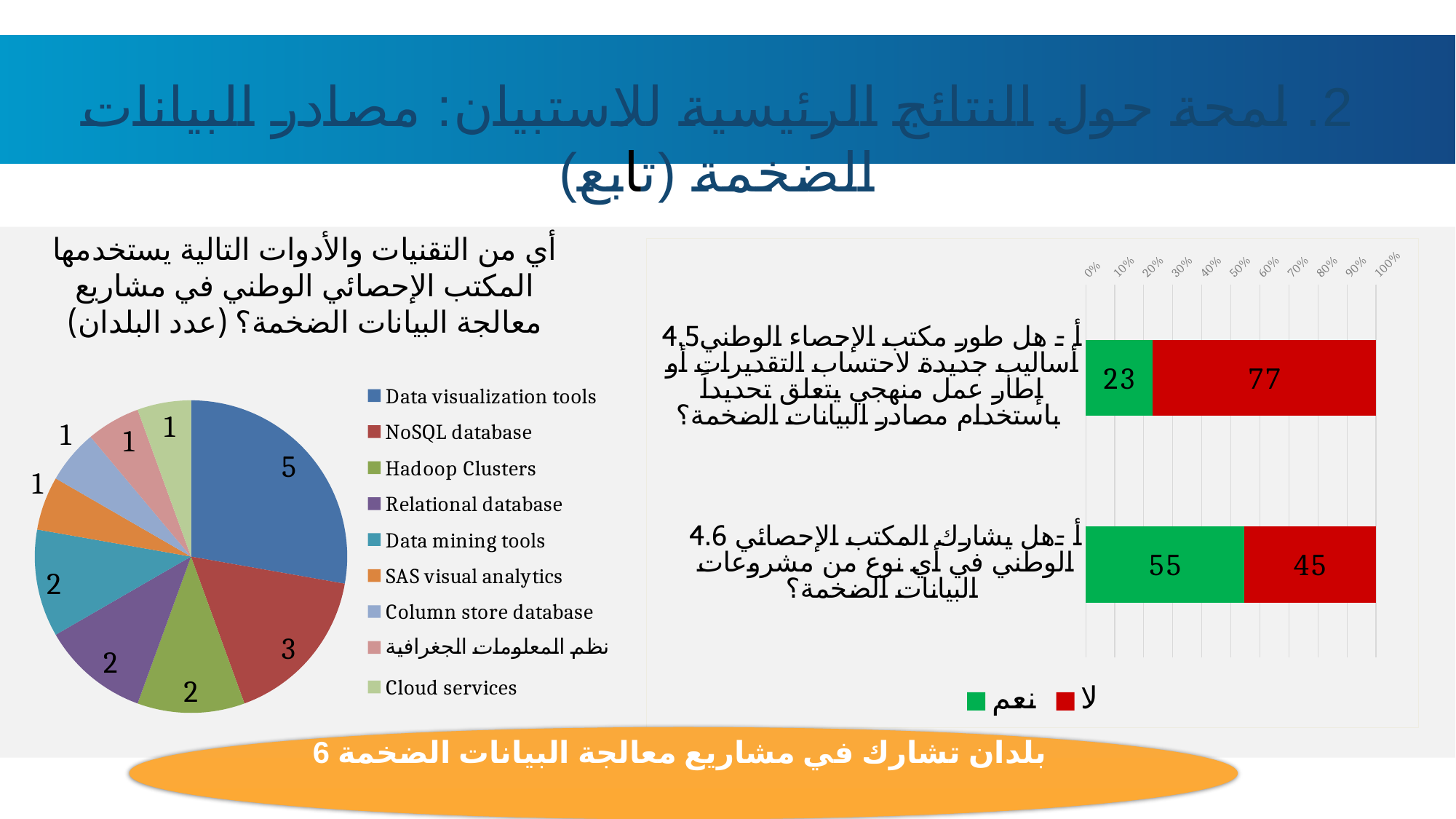

2. لمحة حول النتائج الرئيسية للاستبيان: مصادر البيانات الضخمة (تابع)

أي من التقنيات والأدوات التالية يستخدمها المكتب الإحصائي الوطني في مشاريع معالجة البيانات الضخمة؟ (عدد البلدان)

### Chart

| Category | نعم | لا |
|---|---|---|
| 4.5أ - هل طور مكتب الإحصاء الوطني أساليب جديدة لاحتساب التقديرات أو إطار عمل منهجي يتعلق تحديداً باستخدام مصادر البيانات الضخمة؟  | 23.076923076923077 | 76.92307692307692 |
| 4.6 أ -هل يشارك المكتب الإحصائي الوطني في أي نوع من مشروعات البيانات الضخمة؟  | 54.54545454545454 | 45.45454545454546 |

### Chart

| Category |
|---|

### Chart

| Category |
|---|

### Chart

| Category |  |
|---|---|
| Data visualization tools | 5.0 |
| NoSQL database | 3.0 |
| Hadoop Clusters   | 2.0 |
| Relational database | 2.0 |
| Data mining tools | 2.0 |
| SAS visual analytics | 1.0 |
| Column store database | 1.0 |
| ﻧﻈﻢ اﻟﻤﻌﻠﻮﻣﺎت اﻟﺠﻐﺮاﻓﻴﺔ | 1.0 |
| Cloud services | 1.0 |
6 بلدان تشارك في مشاريع معالجة البيانات الضخمة